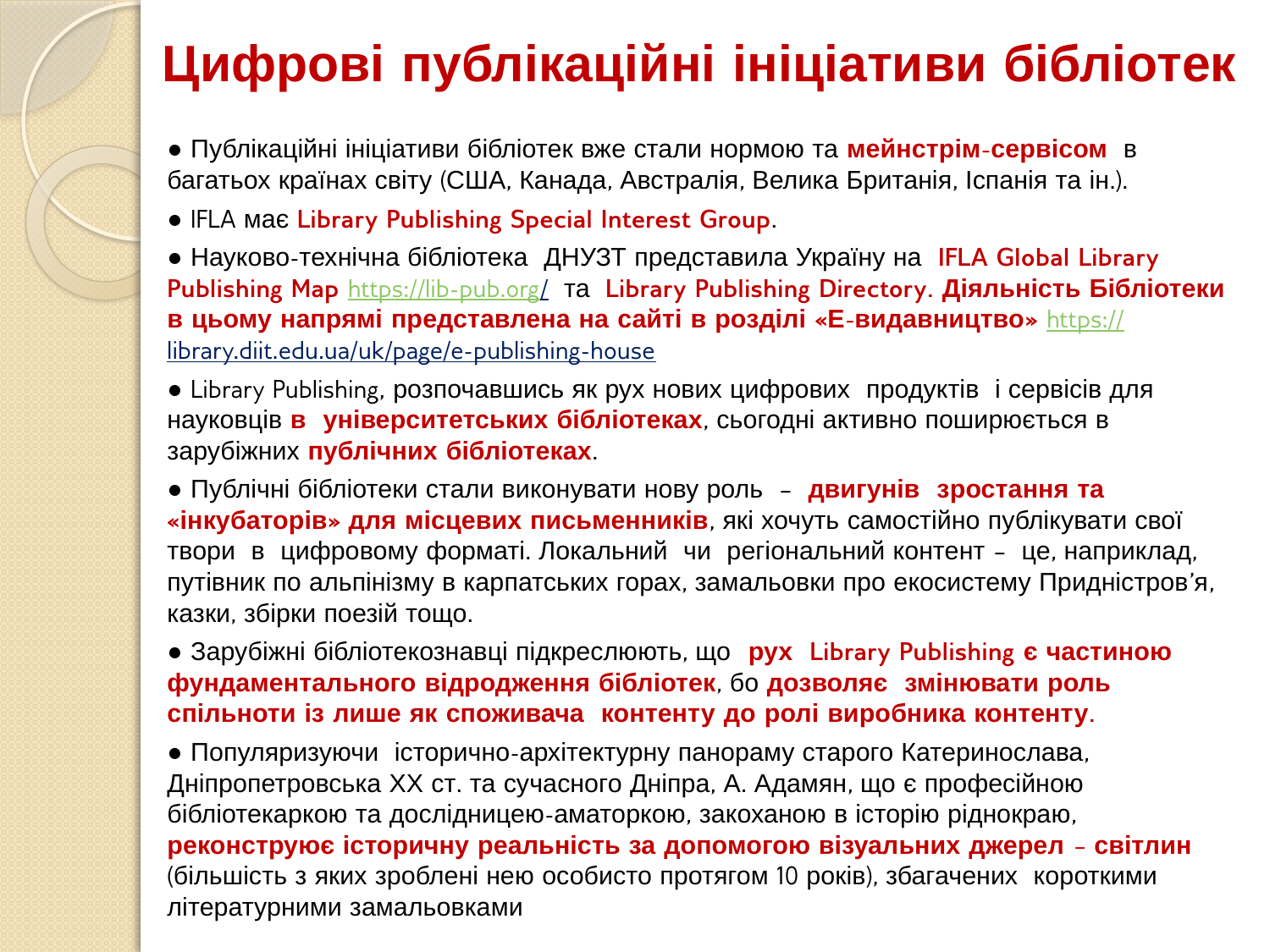

# Цифрові публікаційні ініціативи бібліотек
● Публікаційні ініціативи бібліотек вже стали нормою та мейнстрім-сервісом  в багатьох країнах світу (США, Канада, Австралія, Велика Британія, Іспанія та ін.).
● IFLA має Library Publishing Special Interest Group.
● Науково-технічна бібліотека  ДНУЗТ представила Україну на  IFLA Global Library Publishing Map https://lib-pub.org/  та  Library Publishing Directory. Діяльність Бібліотеки в цьому напрямі представлена на сайті в розділі «Е-видавництво» https://library.diit.edu.ua/uk/page/e-publishing-house
● Library Publishing, розпочавшись як рух нових цифрових  продуктів  і сервісів для науковців в  університетських бібліотеках, сьогодні активно поширюється в зарубіжних публічних бібліотеках.
● Публічні бібліотеки стали виконувати нову роль  –  двигунів  зростання та «інкубаторів» для місцевих письменників, які хочуть самостійно публікувати свої  твори  в  цифровому форматі. Локальний  чи  регіональний контент –  це, наприклад, путівник по альпінізму в карпатських горах, замальовки про екосистему Придністров’я, казки, збірки поезій тощо.
● Зарубіжні бібліотекознавці підкреслюють, що  рух  Library Publishing є частиною фундаментального відродження бібліотек, бо дозволяє  змінювати роль спільноти із лише як споживача  контенту до ролі виробника контенту.
● Популяризуючи  історично-архітектурну панораму старого Катеринослава, Дніпропетровська ХХ ст. та сучасного Дніпра, А. Адамян, що є професійною бібліотекаркою та дослідницею-аматоркою, закоханою в історію ріднокраю, реконструює історичну реальність за допомогою візуальних джерел – світлин (більшість з яких зроблені нею особисто протягом 10 років), збагачених  короткими літературними замальовками